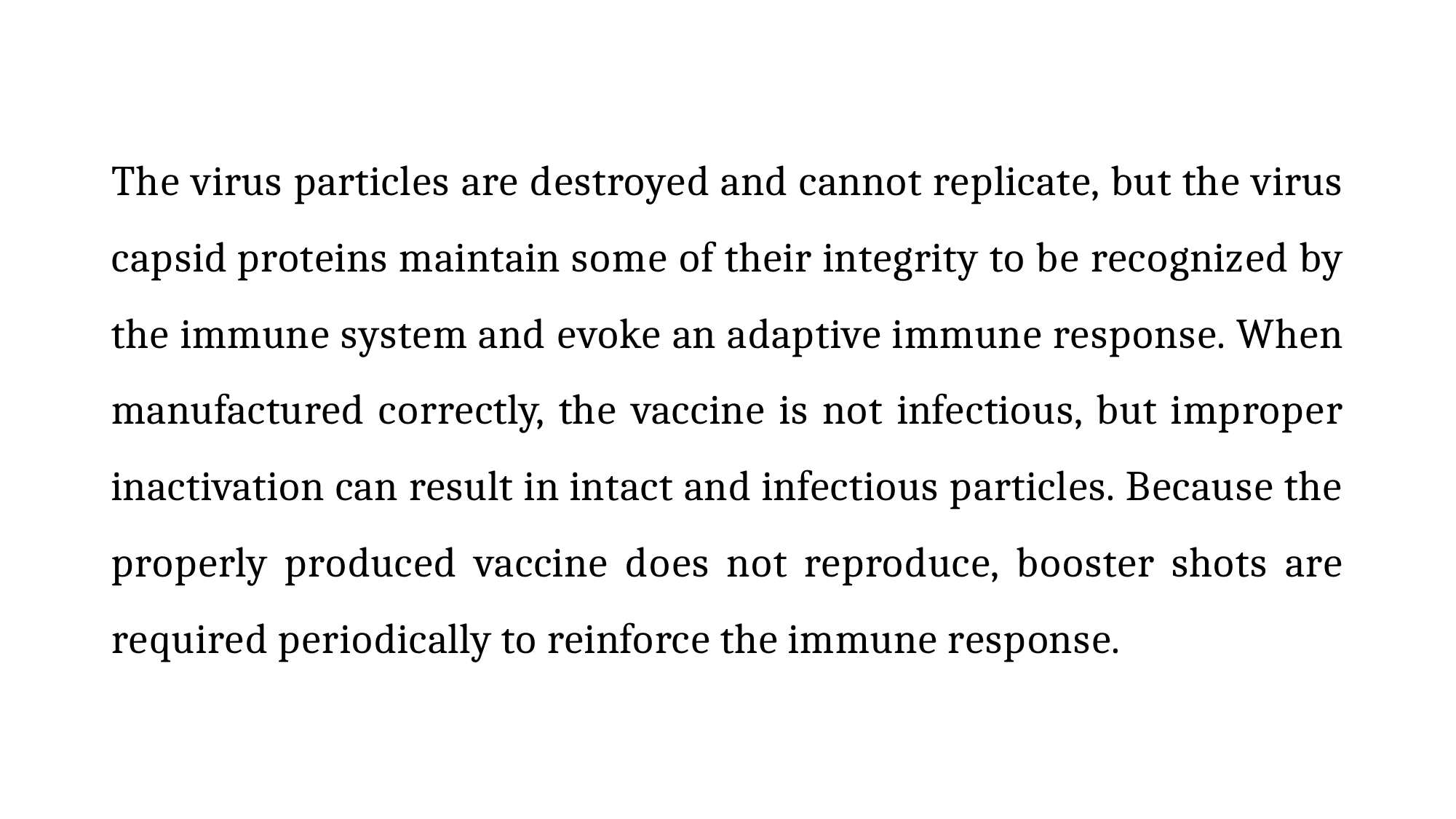

The virus particles are destroyed and cannot replicate, but the virus capsid proteins maintain some of their integrity to be recognized by the immune system and evoke an adaptive immune response. When manufactured correctly, the vaccine is not infectious, but improper inactivation can result in intact and infectious particles. Because the properly produced vaccine does not reproduce, booster shots are required periodically to reinforce the immune response.